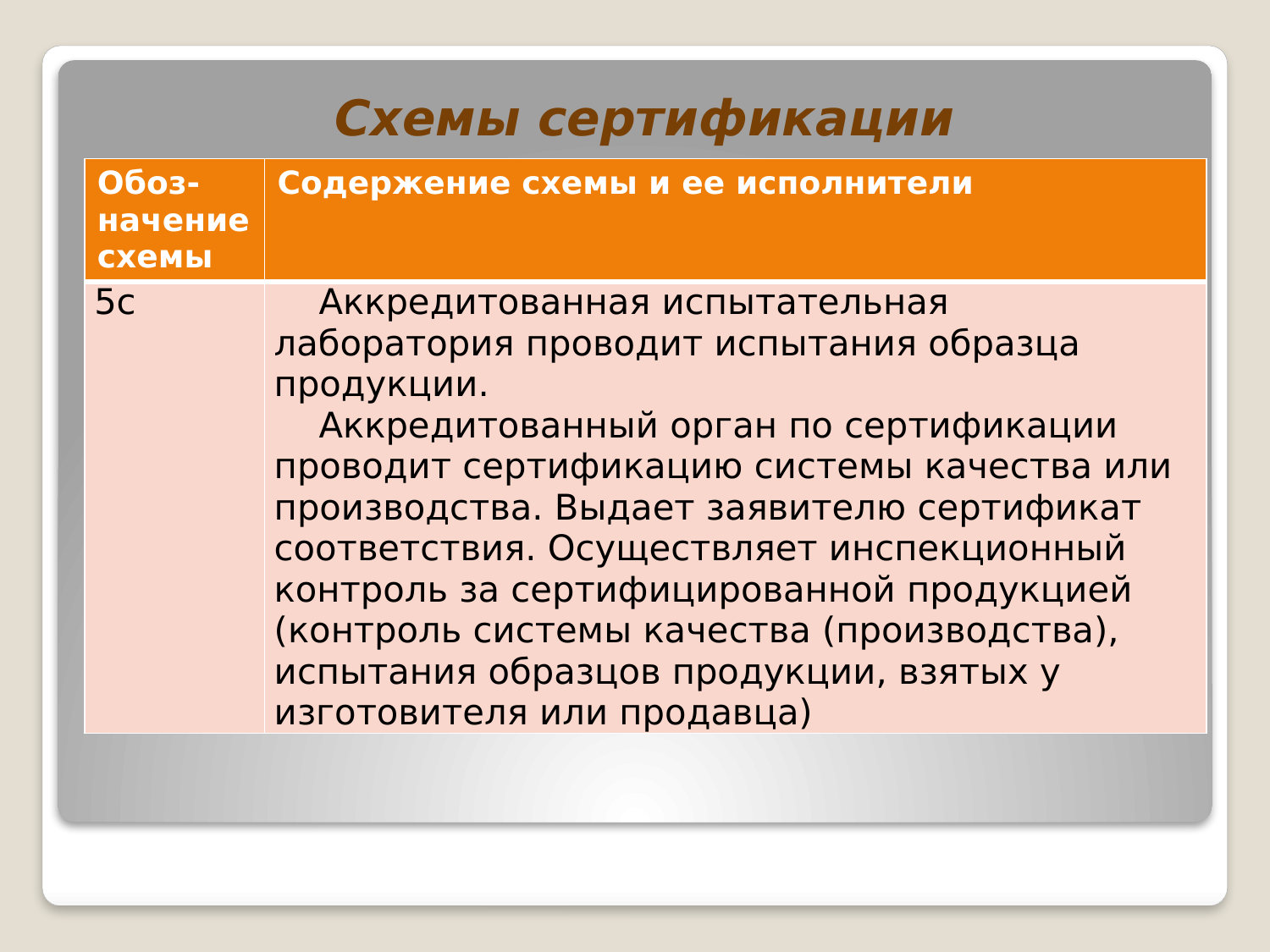

Схемы сертификации

| Обоз-начение схемы | Содержение схемы и ее исполнители |
| --- | --- |
| 5с | Аккредитованная испытательная лаборатория проводит испытания образца продукции. Аккредитованный орган по сертификации проводит сертификацию системы качества или производства. Выдает заявителю сертификат соответствия. Осуществляет инспекционный контроль за сертифицированной продукцией (контроль системы качества (производства), испытания образцов продукции, взятых у изготовителя или продавца) |